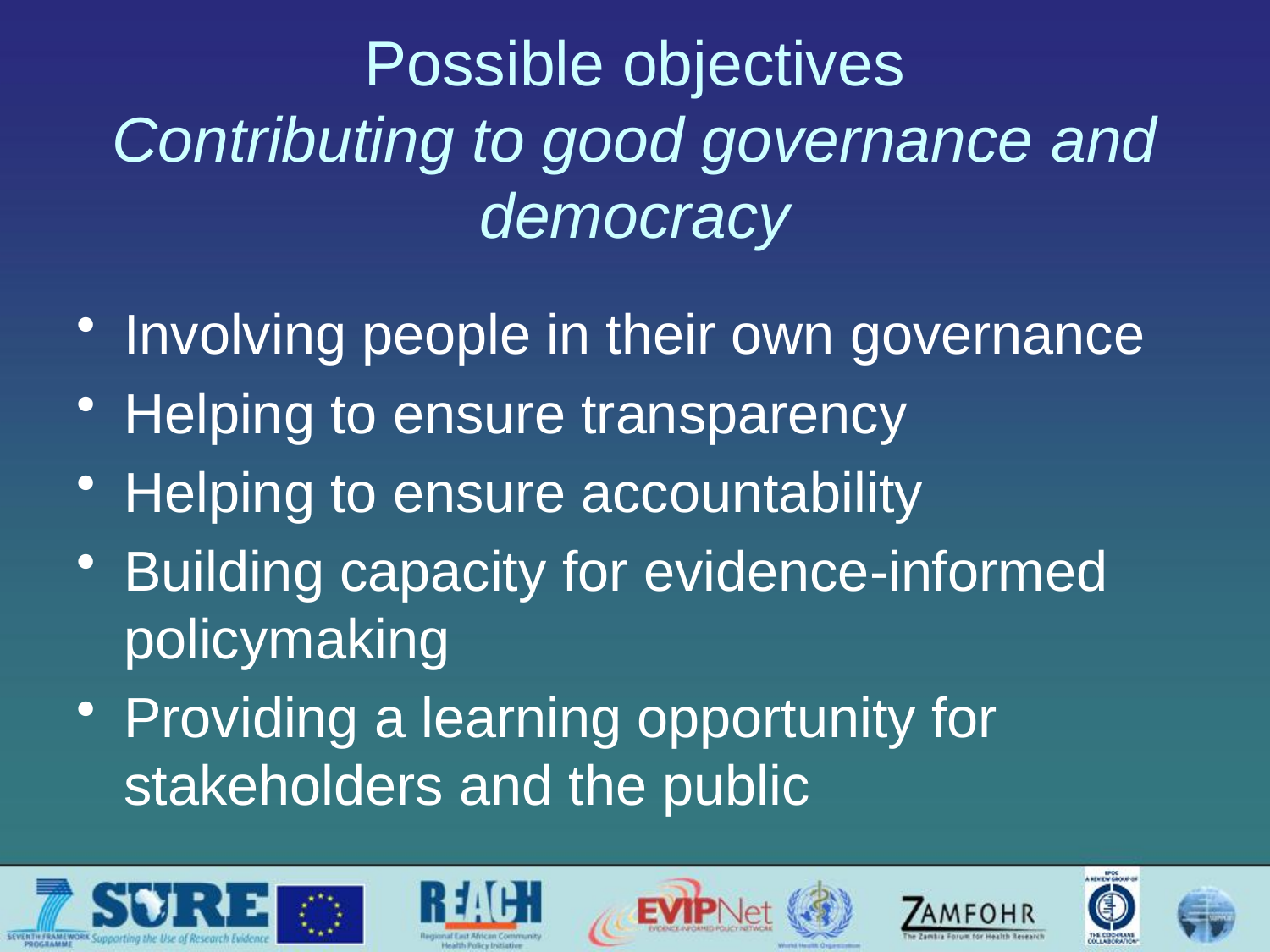

# Possible objectives Contributing to good governance and democracy
Involving people in their own governance
Helping to ensure transparency
Helping to ensure accountability
Building capacity for evidence-informed policymaking
Providing a learning opportunity for stakeholders and the public